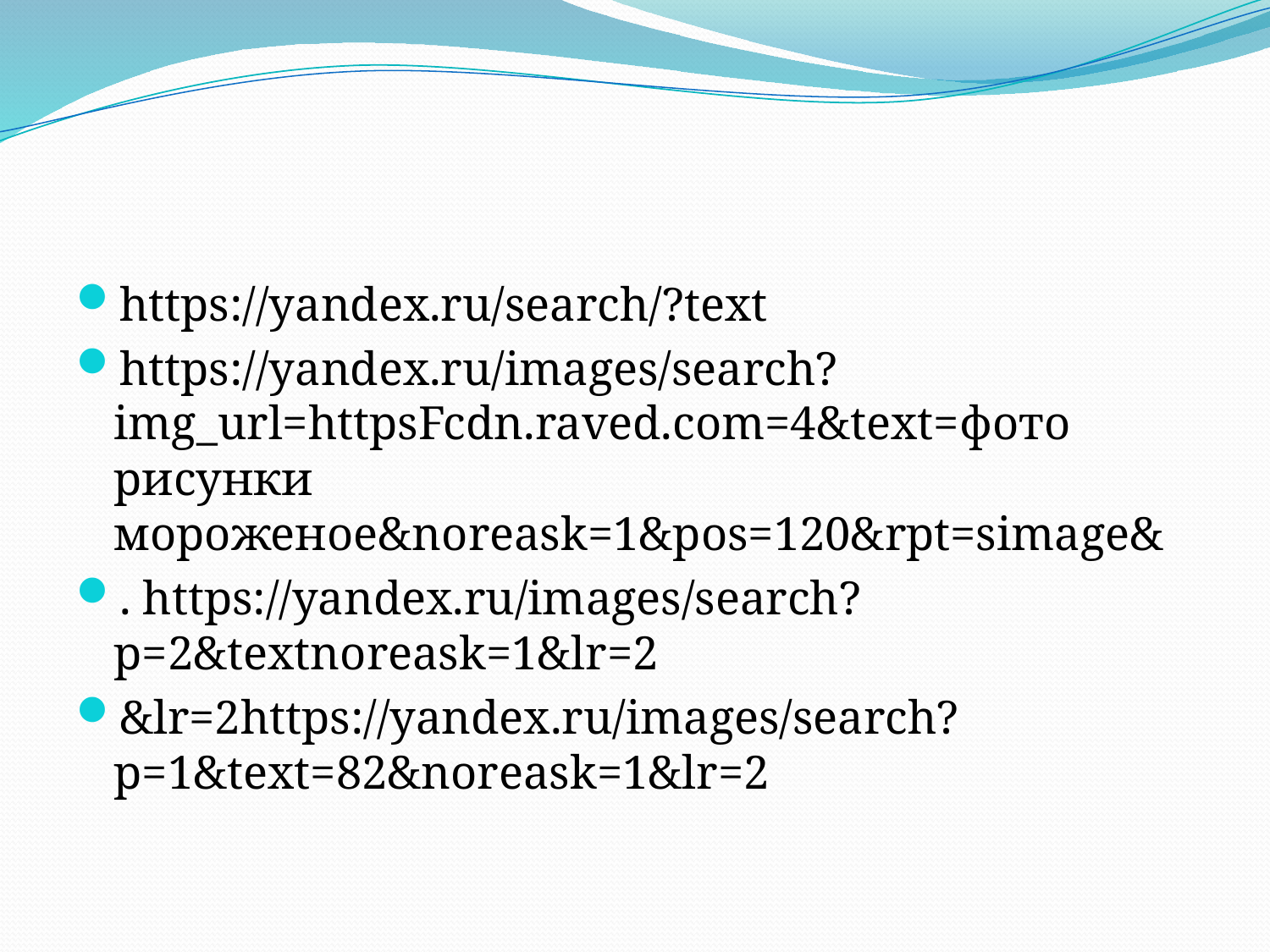

#
https://yandex.ru/search/?text
https://yandex.ru/images/search?img_url=httpsFcdn.raved.com=4&text=фото рисунки мороженое&noreask=1&pos=120&rpt=simage&
. https://yandex.ru/images/search?p=2&textnoreask=1&lr=2
&lr=2https://yandex.ru/images/search?p=1&text=82&noreask=1&lr=2